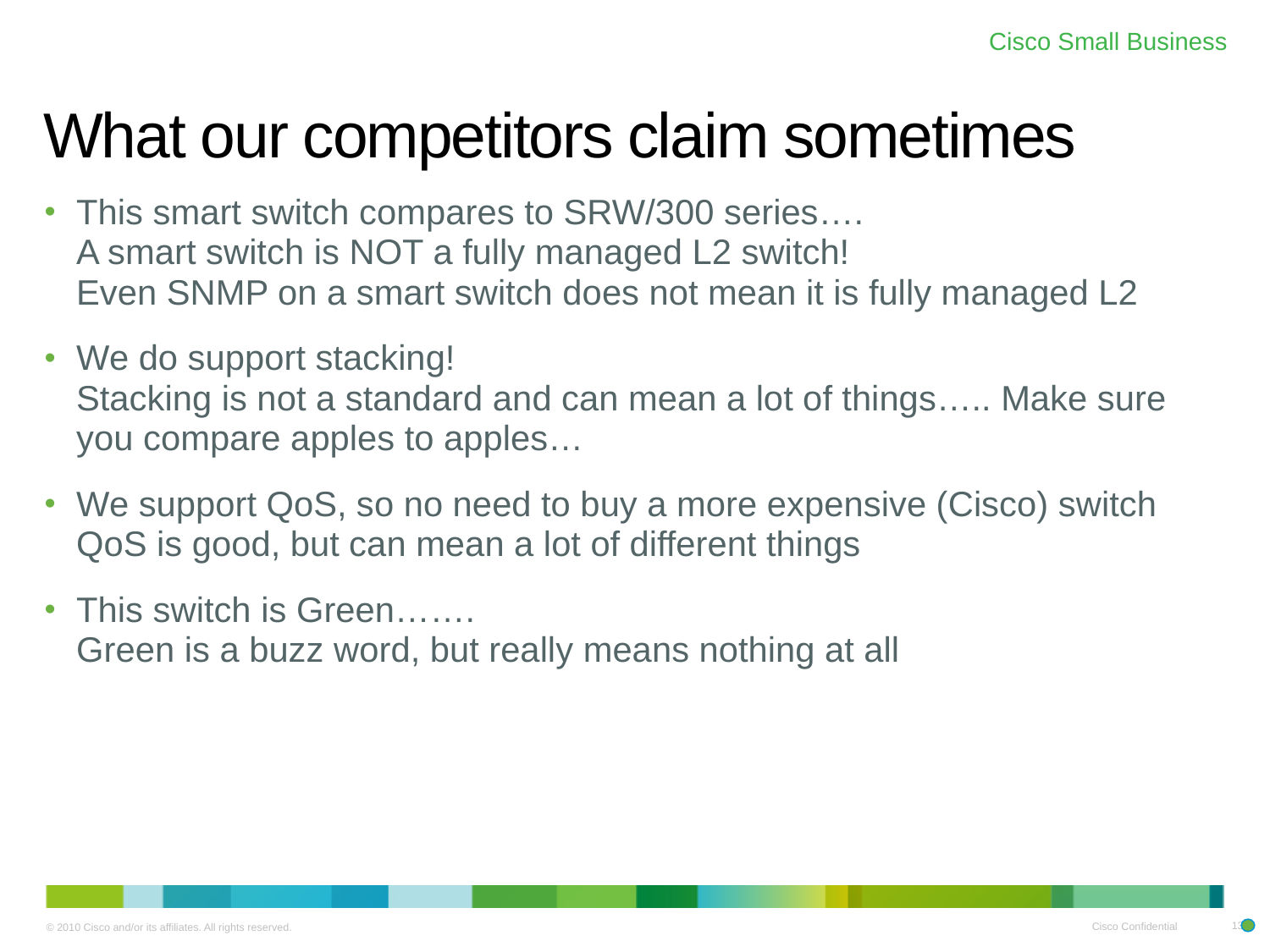

# What our competitors claim sometimes
This smart switch compares to SRW/300 series….
A smart switch is NOT a fully managed L2 switch!
Even SNMP on a smart switch does not mean it is fully managed L2
We do support stacking!
Stacking is not a standard and can mean a lot of things….. Make sure you compare apples to apples…
We support QoS, so no need to buy a more expensive (Cisco) switch
QoS is good, but can mean a lot of different things
This switch is Green…….
Green is a buzz word, but really means nothing at all